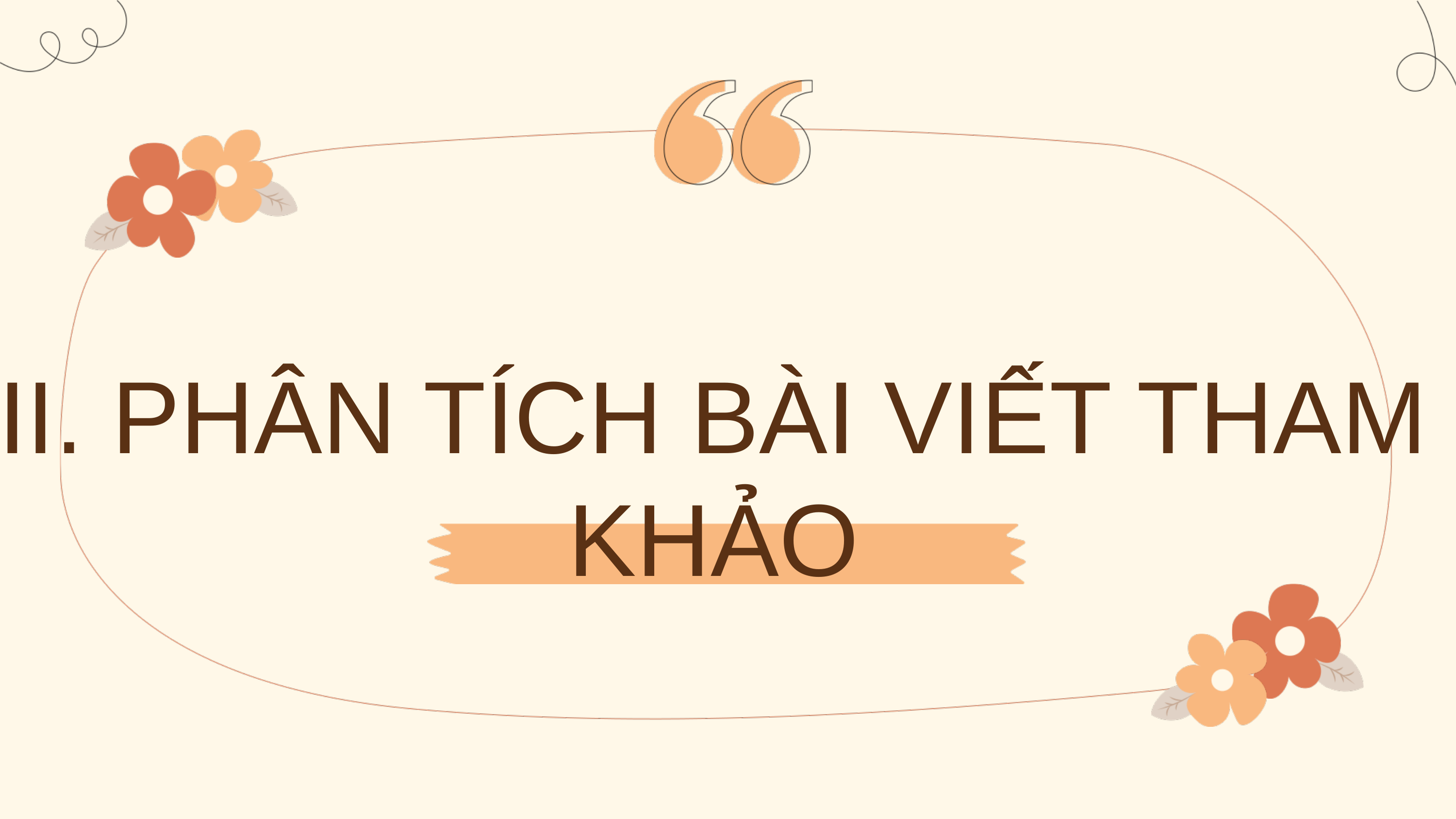

II. PHÂN TÍCH BÀI VIẾT THAM KHẢO